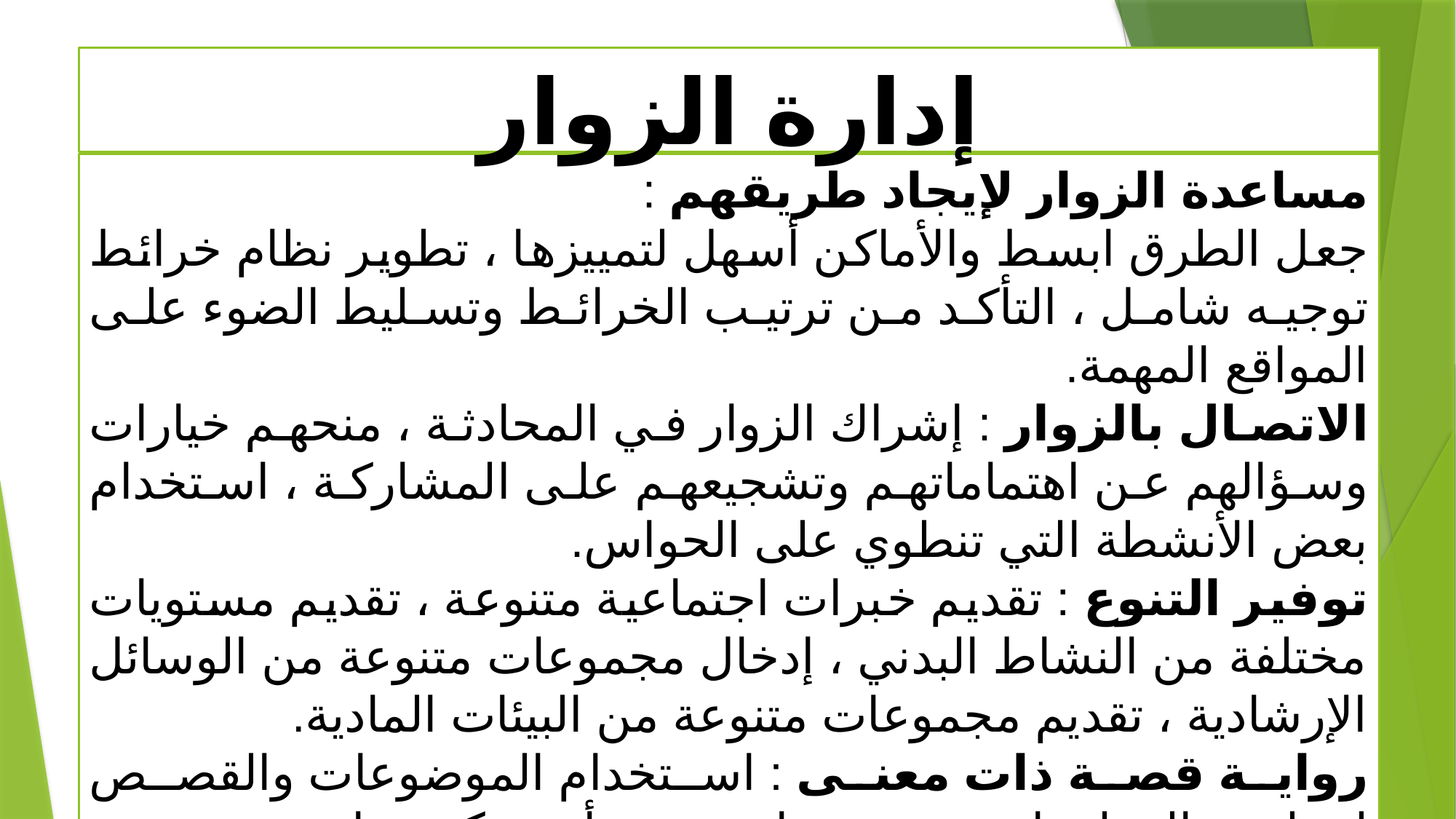

# إدارة الزوار
مساعدة الزوار لإيجاد طريقهم :
جعل الطرق ابسط والأماكن أسهل لتمييزها ، تطوير نظام خرائط توجيه شامل ، التأكد من ترتيب الخرائط وتسليط الضوء على المواقع المهمة.
الاتصال بالزوار : إشراك الزوار في المحادثة ، منحهم خيارات وسؤالهم عن اهتماماتهم وتشجيعهم على المشاركة ، استخدام بعض الأنشطة التي تنطوي على الحواس.
توفير التنوع : تقديم خبرات اجتماعية متنوعة ، تقديم مستويات مختلفة من النشاط البدني ، إدخال مجموعات متنوعة من الوسائل الإرشادية ، تقديم مجموعات متنوعة من البيئات المادية.
رواية قصة ذات معنى : استخدام الموضوعات والقصص لتنظيم المعلومات وتقديمها ، يجب أن تكون واضحة وجيدة التنظيم.